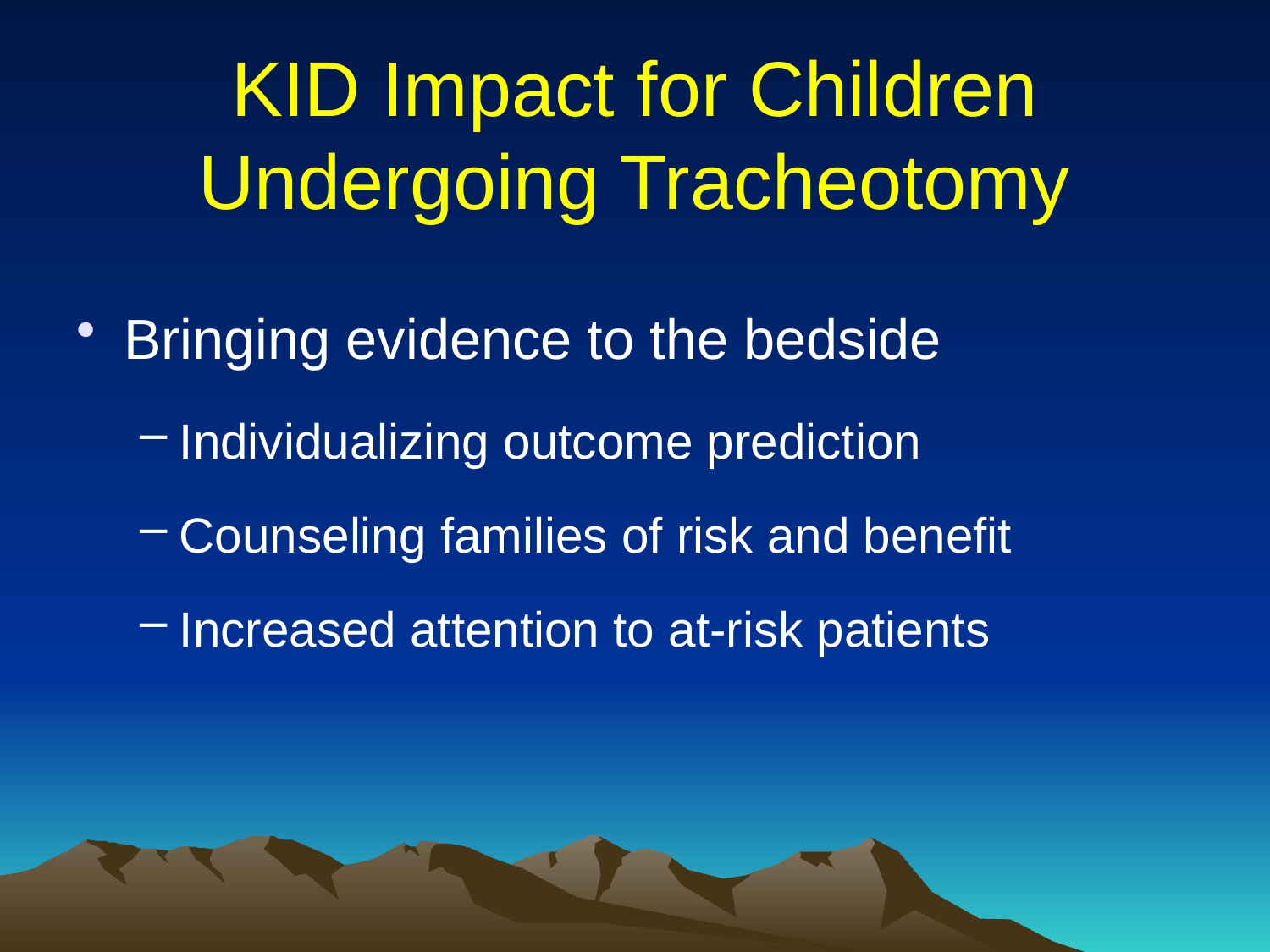

# KID Impact for Children Undergoing Tracheotomy
Bringing evidence to the bedside

Individualizing outcome prediction

Counseling families of risk and benefit

Increased attention to at-risk patients